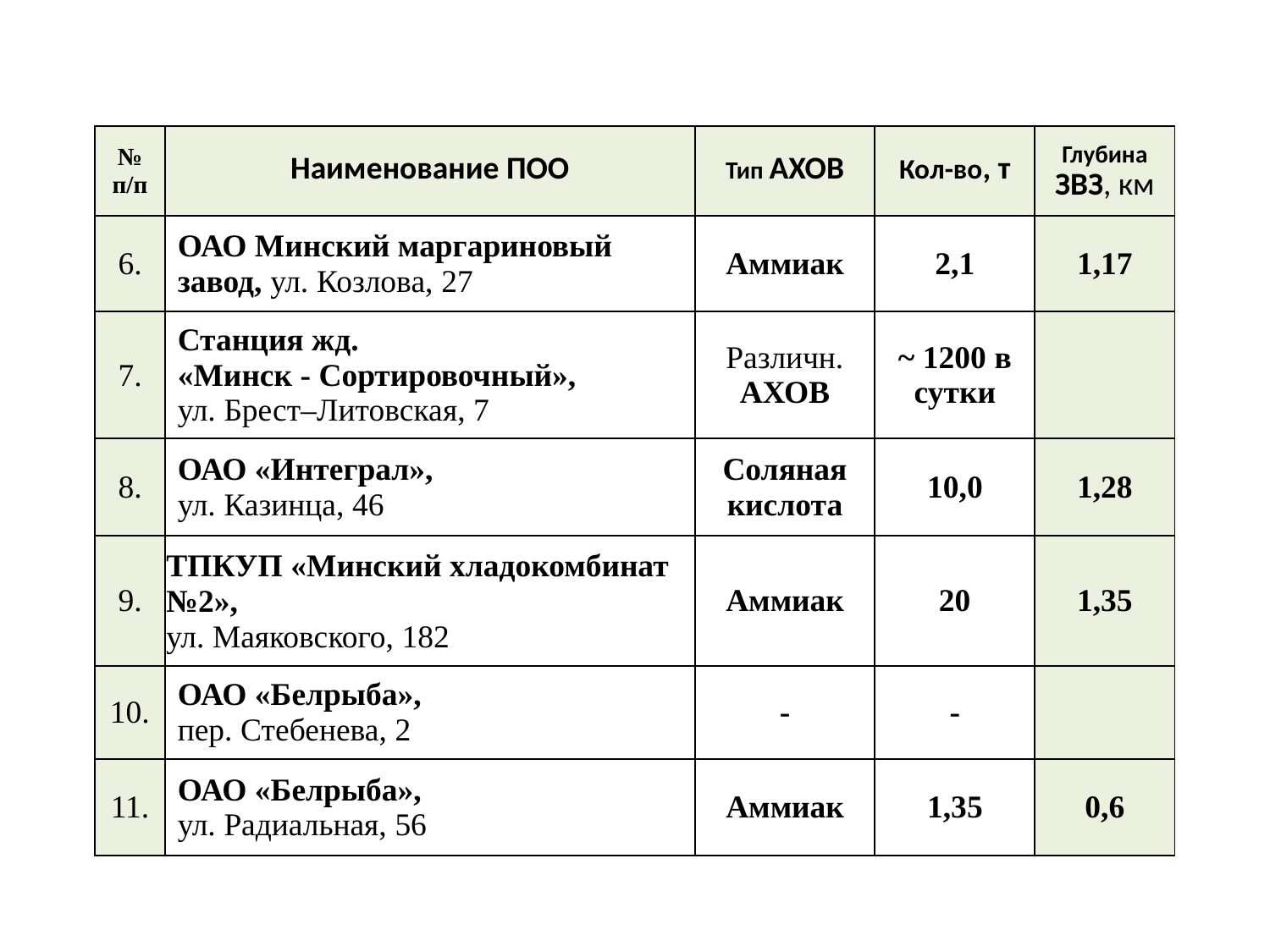

| № п/п | Наименование ПОО | Тип АХОВ | Кол-во, т | Глубина ЗВЗ, км |
| --- | --- | --- | --- | --- |
| 6. | ОАО Минский маргариновый завод, ул. Козлова, 27 | Аммиак | 2,1 | 1,17 |
| 7. | Станция жд. «Минск - Сортировочный», ул. Брест–Литовская, 7 | Различн. АХОВ | ~ 1200 в сутки |  |
| 8. | ОАО «Интеграл», ул. Казинца, 46 | Соляная кислота | 10,0 | 1,28 |
| 9. | ТПКУП «Минский хладокомбинат №2», ул. Маяковского, 182 | Аммиак | 20 | 1,35 |
| 10. | ОАО «Белрыба», пер. Стебенева, 2 | - | - |  |
| 11. | ОАО «Белрыба», ул. Радиальная, 56 | Аммиак | 1,35 | 0,6 |